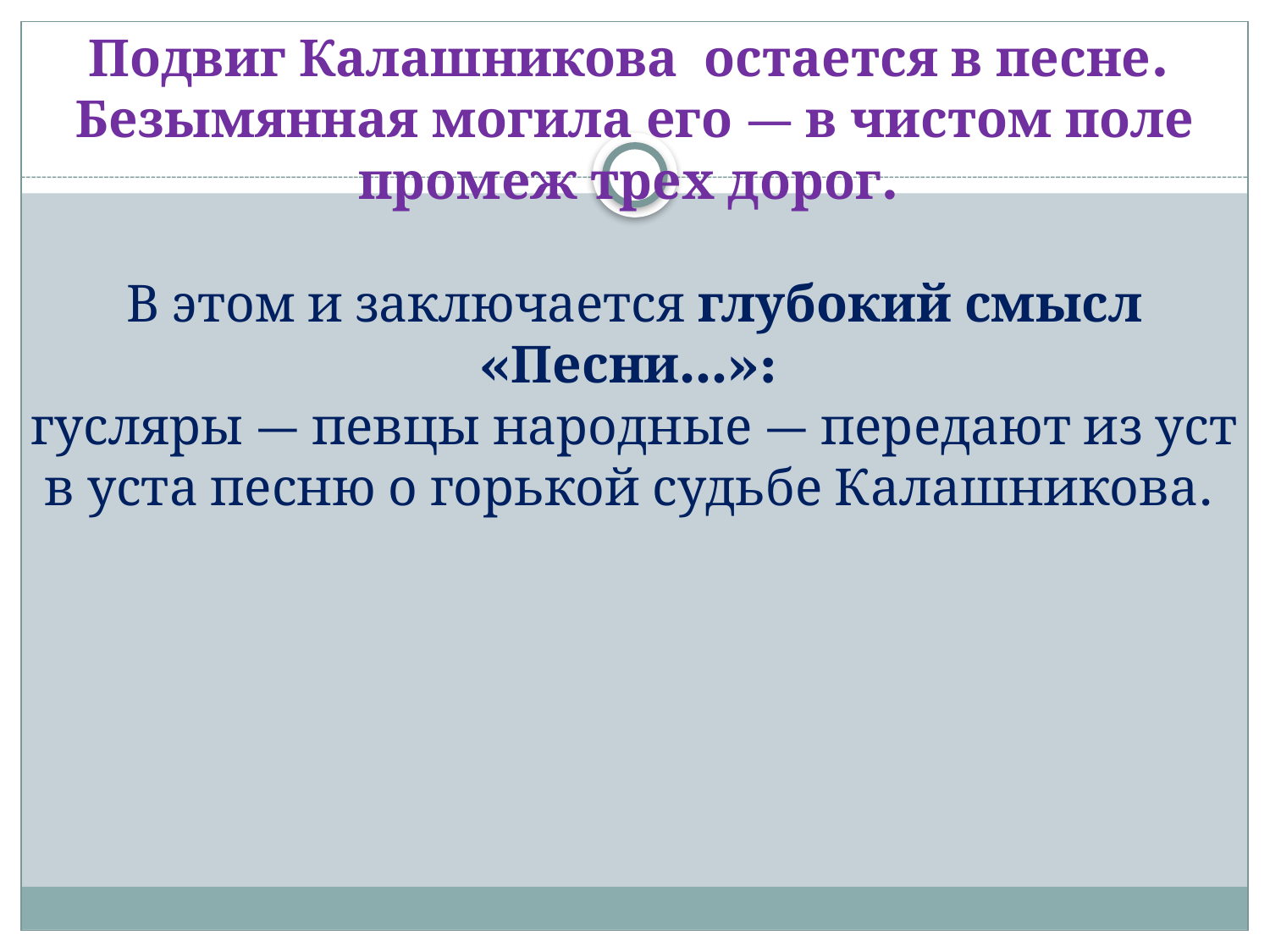

# Подвиг Калашникова  остается в песне. Безымянная могила его — в чистом поле промеж трех дорог. В этом и заключается глубокий смысл «Песни…»: гусляры — певцы народные — передают из уст в уста песню о горькой судьбе Калашникова.